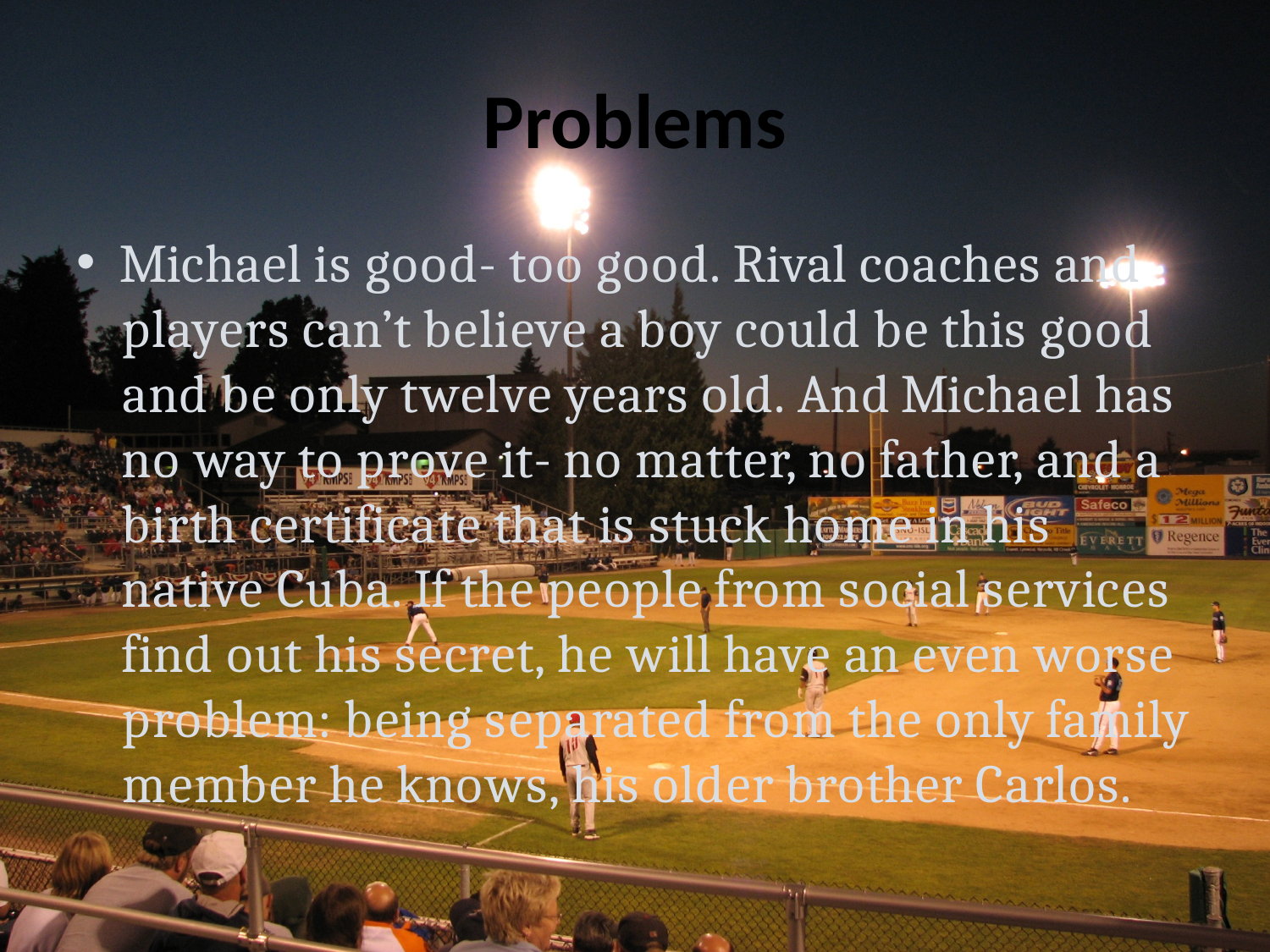

# Problems
Michael is good- too good. Rival coaches and players can’t believe a boy could be this good and be only twelve years old. And Michael has no way to prove it- no matter, no father, and a birth certificate that is stuck home in his native Cuba. If the people from social services find out his secret, he will have an even worse problem: being separated from the only family member he knows, his older brother Carlos.